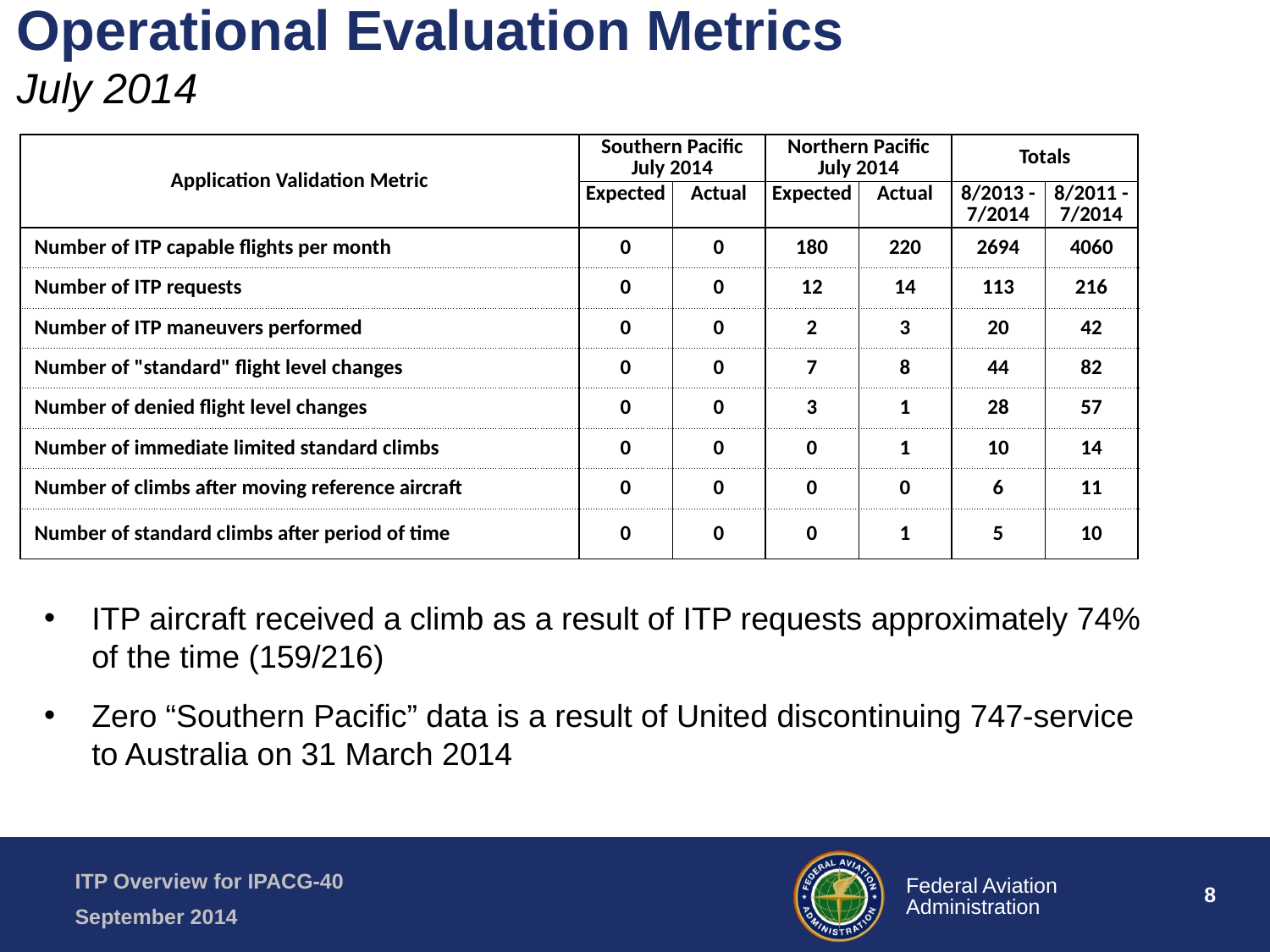

# Operational Evaluation Metrics July 2014
| Application Validation Metric | Southern Pacific July 2014 |  | Northern Pacific July 2014 |  | Totals |  |
| --- | --- | --- | --- | --- | --- | --- |
|  | Expected | Actual | Expected | Actual | 8/2013 - 7/2014 | 8/2011 - 7/2014 |
| Number of ITP capable flights per month | 0 | 0 | 180 | 220 | 2694 | 4060 |
| Number of ITP requests | 0 | 0 | 12 | 14 | 113 | 216 |
| Number of ITP maneuvers performed | 0 | 0 | 2 | 3 | 20 | 42 |
| Number of "standard" flight level changes | 0 | 0 | 7 | 8 | 44 | 82 |
| Number of denied flight level changes | 0 | 0 | 3 | 1 | 28 | 57 |
| Number of immediate limited standard climbs | 0 | 0 | 0 | 1 | 10 | 14 |
| Number of climbs after moving reference aircraft | 0 | 0 | 0 | 0 | 6 | 11 |
| Number of standard climbs after period of time | 0 | 0 | 0 | 1 | 5 | 10 |
ITP aircraft received a climb as a result of ITP requests approximately 74% of the time (159/216)
Zero “Southern Pacific” data is a result of United discontinuing 747-service to Australia on 31 March 2014